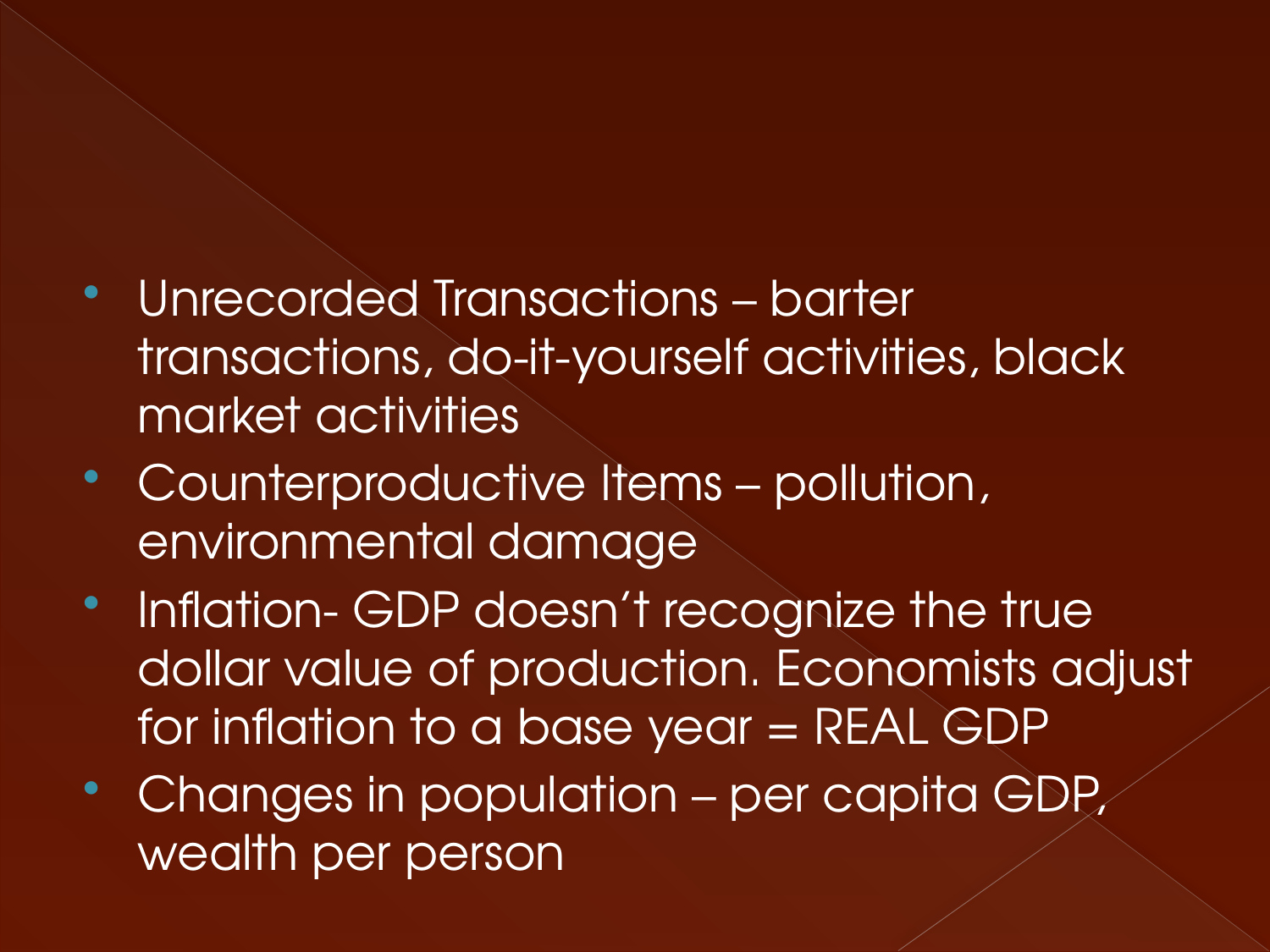

#
Unrecorded Transactions – barter transactions, do-it-yourself activities, black market activities
Counterproductive Items – pollution, environmental damage
Inflation- GDP doesn’t recognize the true dollar value of production. Economists adjust for inflation to a base year = REAL GDP
Changes in population – per capita GDP, wealth per person